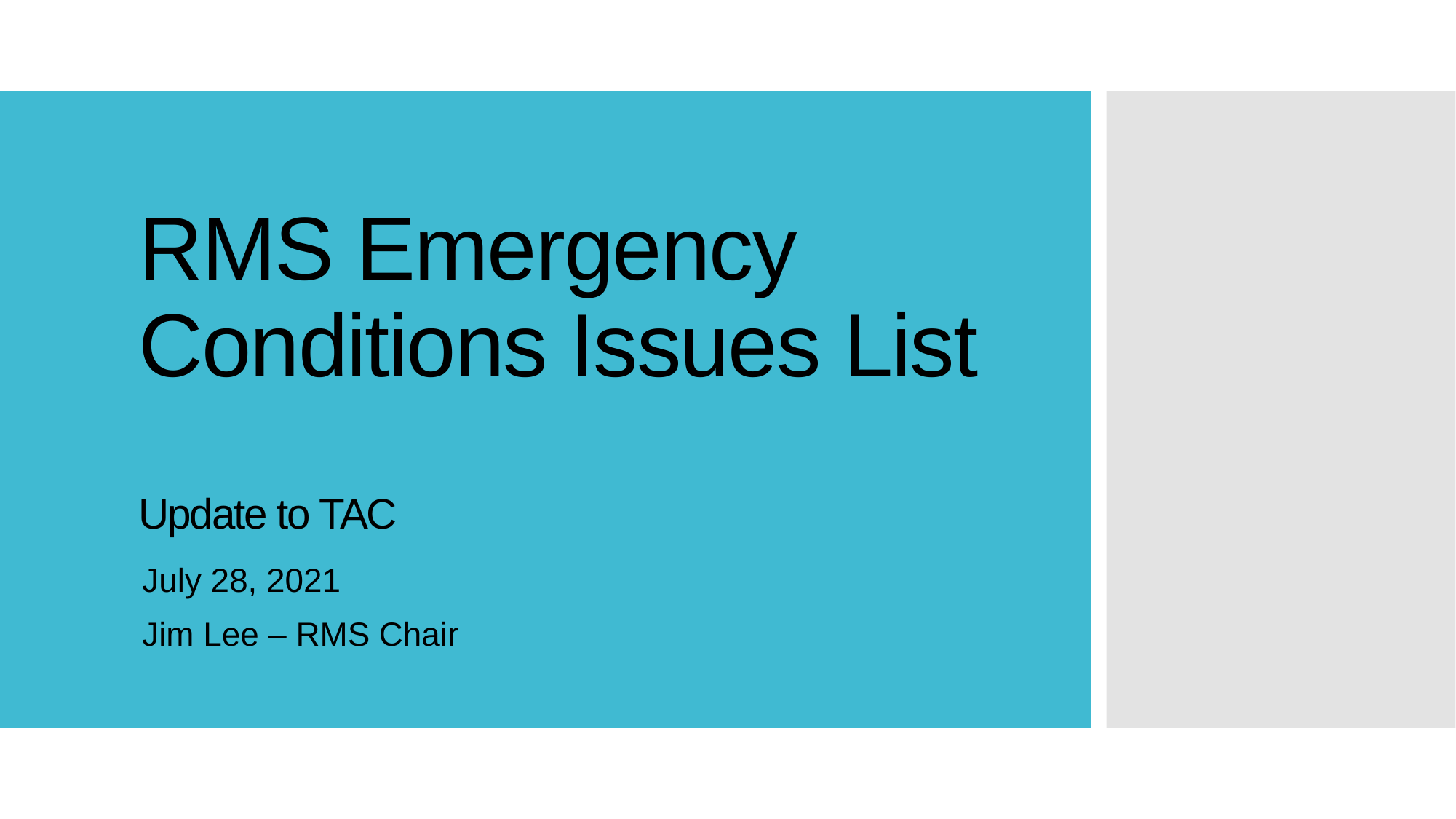

# RMS Emergency Conditions Issues List Update to TAC
July 28, 2021
Jim Lee – RMS Chair